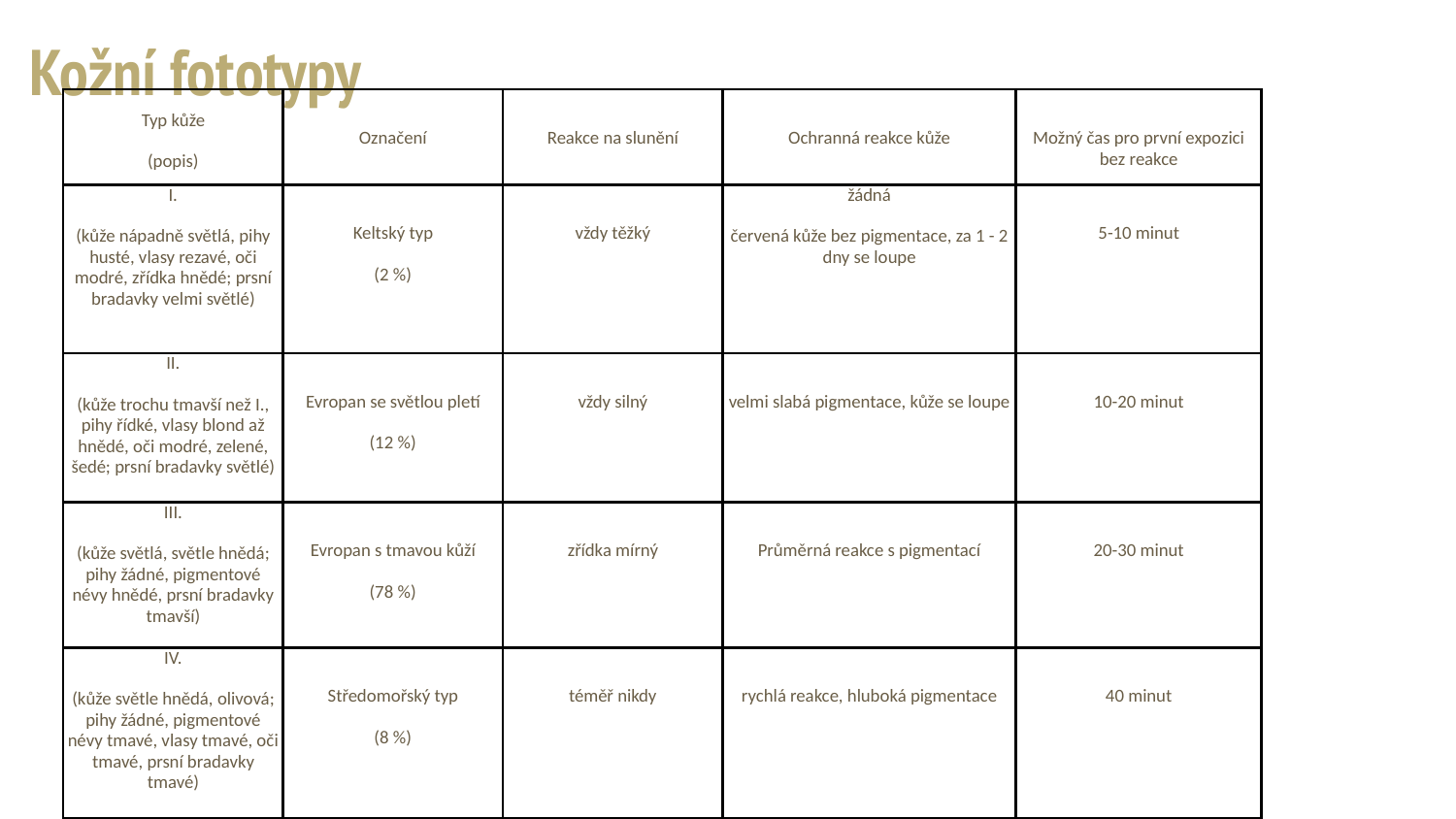

# Kožní fototypy
| Typ kůže (popis) | Označení | Reakce na slunění | Ochranná reakce kůže | Možný čas pro první expozici bez reakce |
| --- | --- | --- | --- | --- |
| I. (kůže nápadně světlá, pihy husté, vlasy rezavé, oči modré, zřídka hnědé; prsní bradavky velmi světlé) | Keltský typ (2 %) | vždy těžký | žádná červená kůže bez pigmentace, za 1 - 2 dny se loupe | 5-10 minut |
| II. (kůže trochu tmavší než I., pihy řídké, vlasy blond až hnědé, oči modré, zelené, šedé; prsní bradavky světlé) | Evropan se světlou pletí (12 %) | vždy silný | velmi slabá pigmentace, kůže se loupe | 10-20 minut |
| III. (kůže světlá, světle hnědá; pihy žádné, pigmentové névy hnědé, prsní bradavky tmavší) | Evropan s tmavou kůží (78 %) | zřídka mírný | Průměrná reakce s pigmentací | 20-30 minut |
| IV. (kůže světle hnědá, olivová; pihy žádné, pigmentové névy tmavé, vlasy tmavé, oči tmavé, prsní bradavky tmavé) | Středomořský typ (8 %) | téměř nikdy | rychlá reakce, hluboká pigmentace | 40 minut |